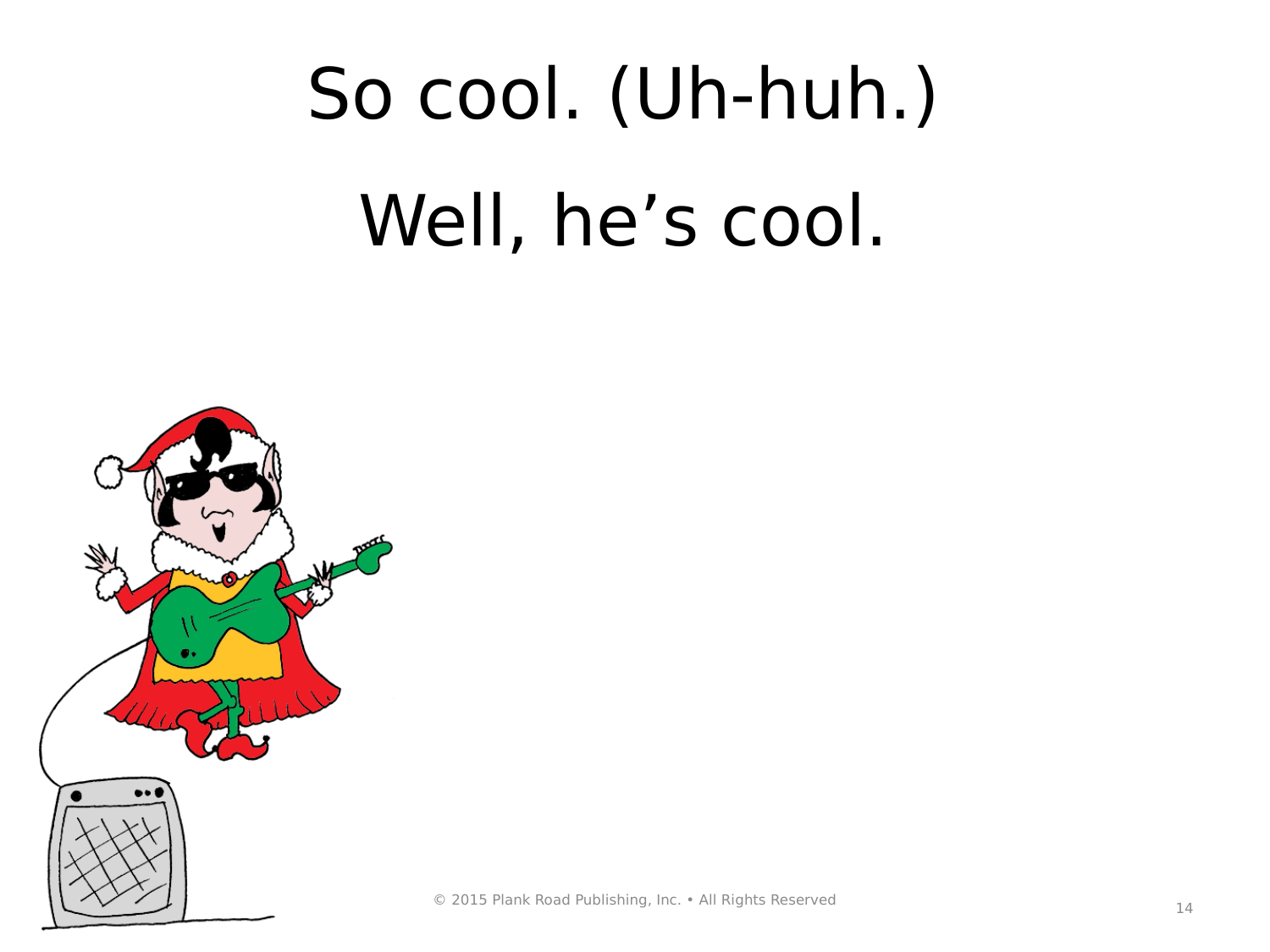

So cool. (Uh-huh.)
Well, he’s cool.
14